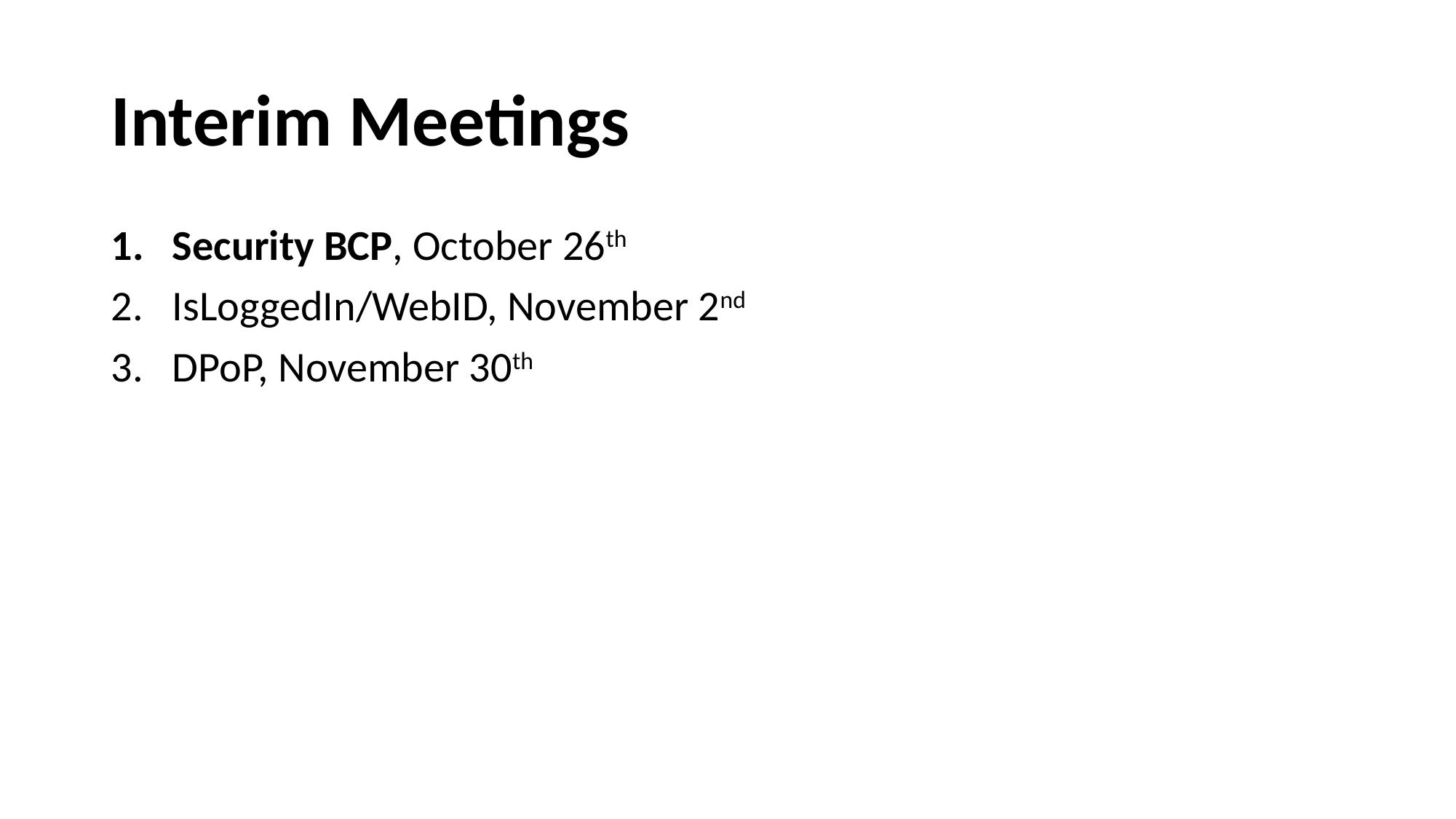

# Interim Meetings
Security BCP, October 26th
IsLoggedIn/WebID, November 2nd
DPoP, November 30th